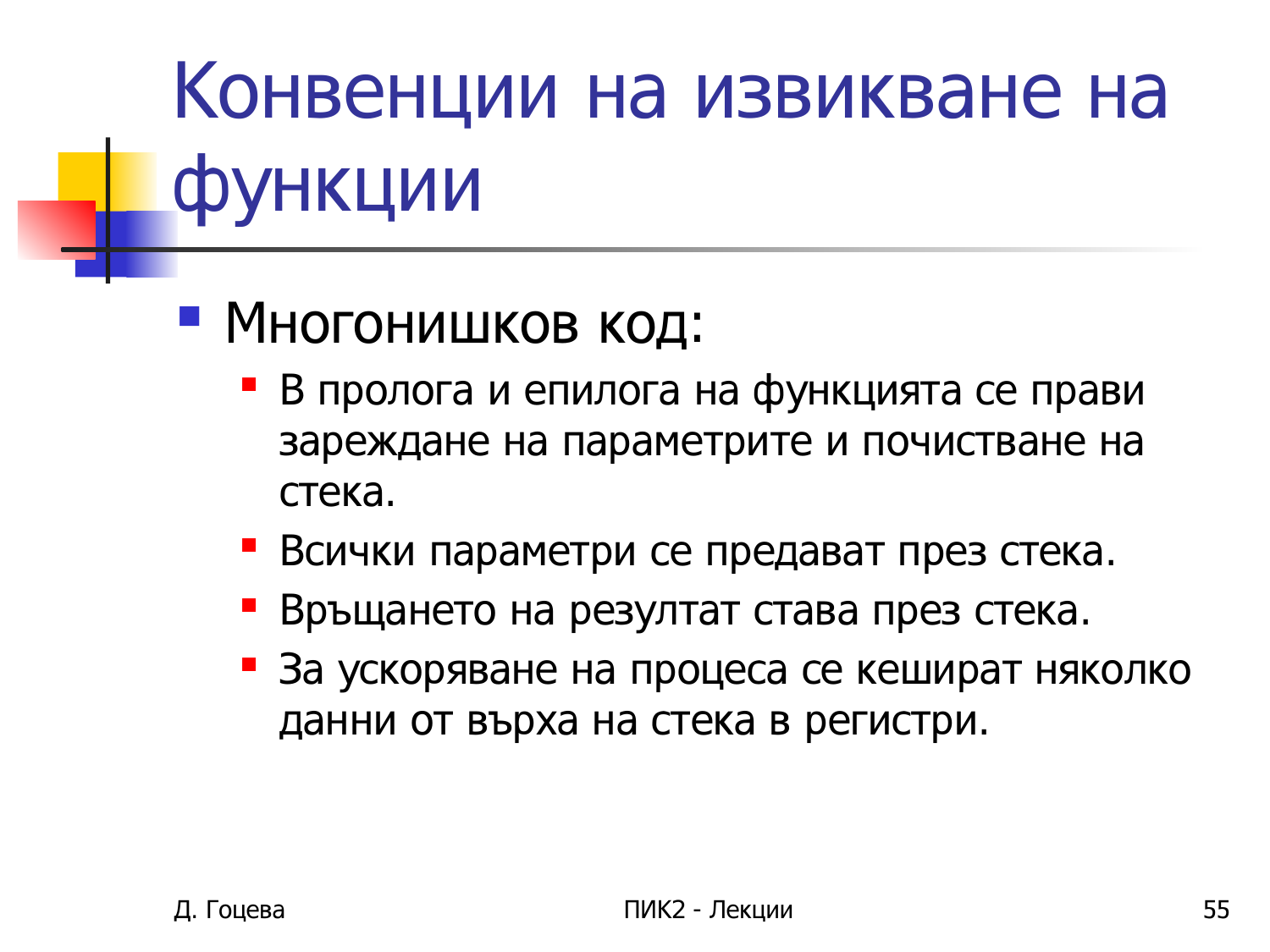

# Конвенции на извикване на функции
Многонишков код:
В пролога и епилога на функцията се прави зареждане на параметрите и почистване на стека.
Всички параметри се предават през стека.
Връщането на резултат става през стека.
За ускоряване на процеса се кешират няколко данни от върха на стека в регистри.
Д. Гоцева
ПИК2 - Лекции
55